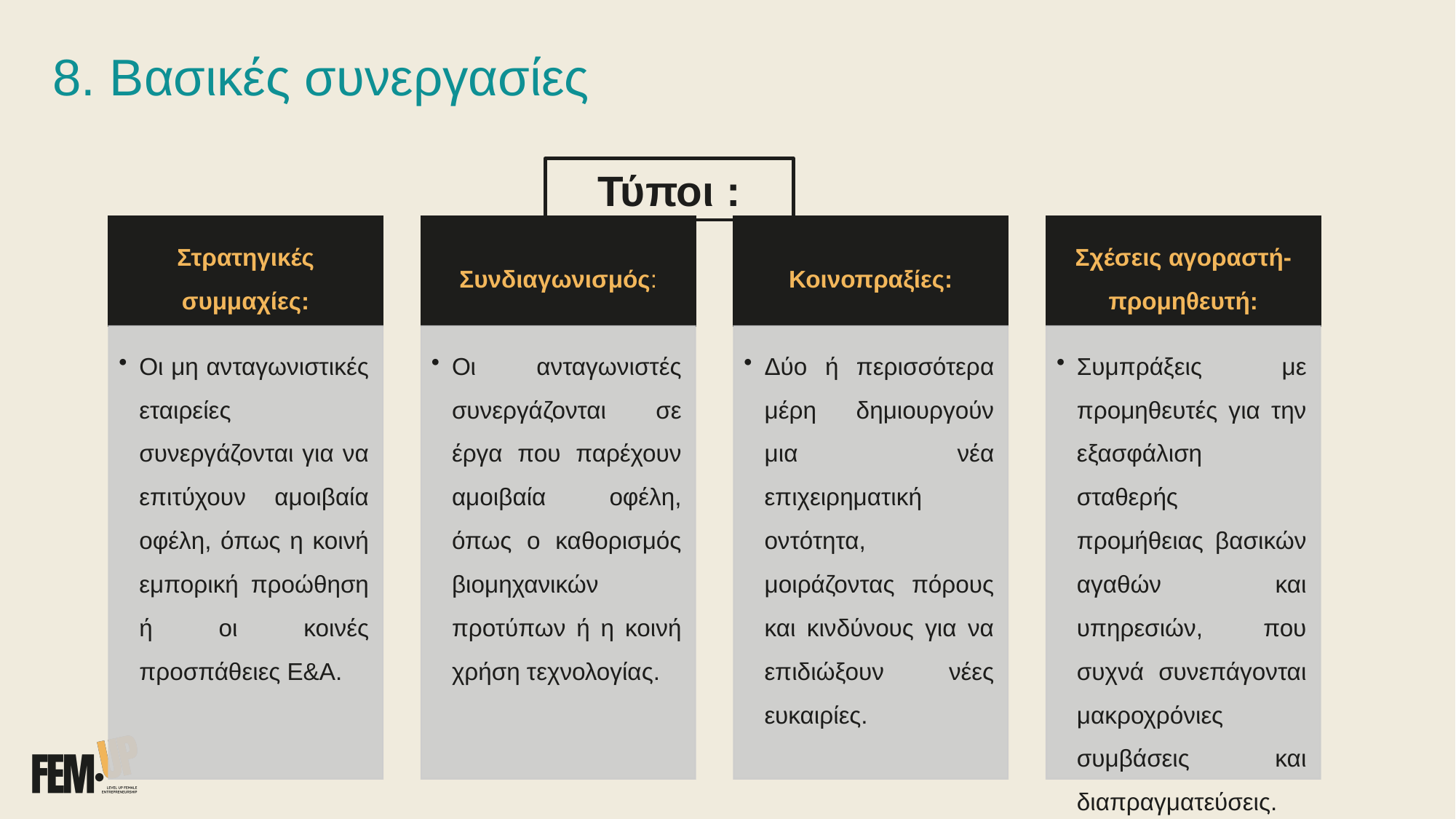

# 8. Βασικές συνεργασίες
Τύποι :
Στρατηγικές συμμαχίες:
Οι μη ανταγωνιστικές εταιρείες συνεργάζονται για να επιτύχουν αμοιβαία οφέλη, όπως η κοινή εμπορική προώθηση ή οι κοινές προσπάθειες Ε&Α.
Συνδιαγωνισμός:
Οι ανταγωνιστές συνεργάζονται σε έργα που παρέχουν αμοιβαία οφέλη, όπως ο καθορισμός βιομηχανικών προτύπων ή η κοινή χρήση τεχνολογίας.
Κοινοπραξίες:
Δύο ή περισσότερα μέρη δημιουργούν μια νέα επιχειρηματική οντότητα, μοιράζοντας πόρους και κινδύνους για να επιδιώξουν νέες ευκαιρίες.
Σχέσεις αγοραστή-προμηθευτή:
Συμπράξεις με προμηθευτές για την εξασφάλιση σταθερής προμήθειας βασικών αγαθών και υπηρεσιών, που συχνά συνεπάγονται μακροχρόνιες συμβάσεις και διαπραγματεύσεις.